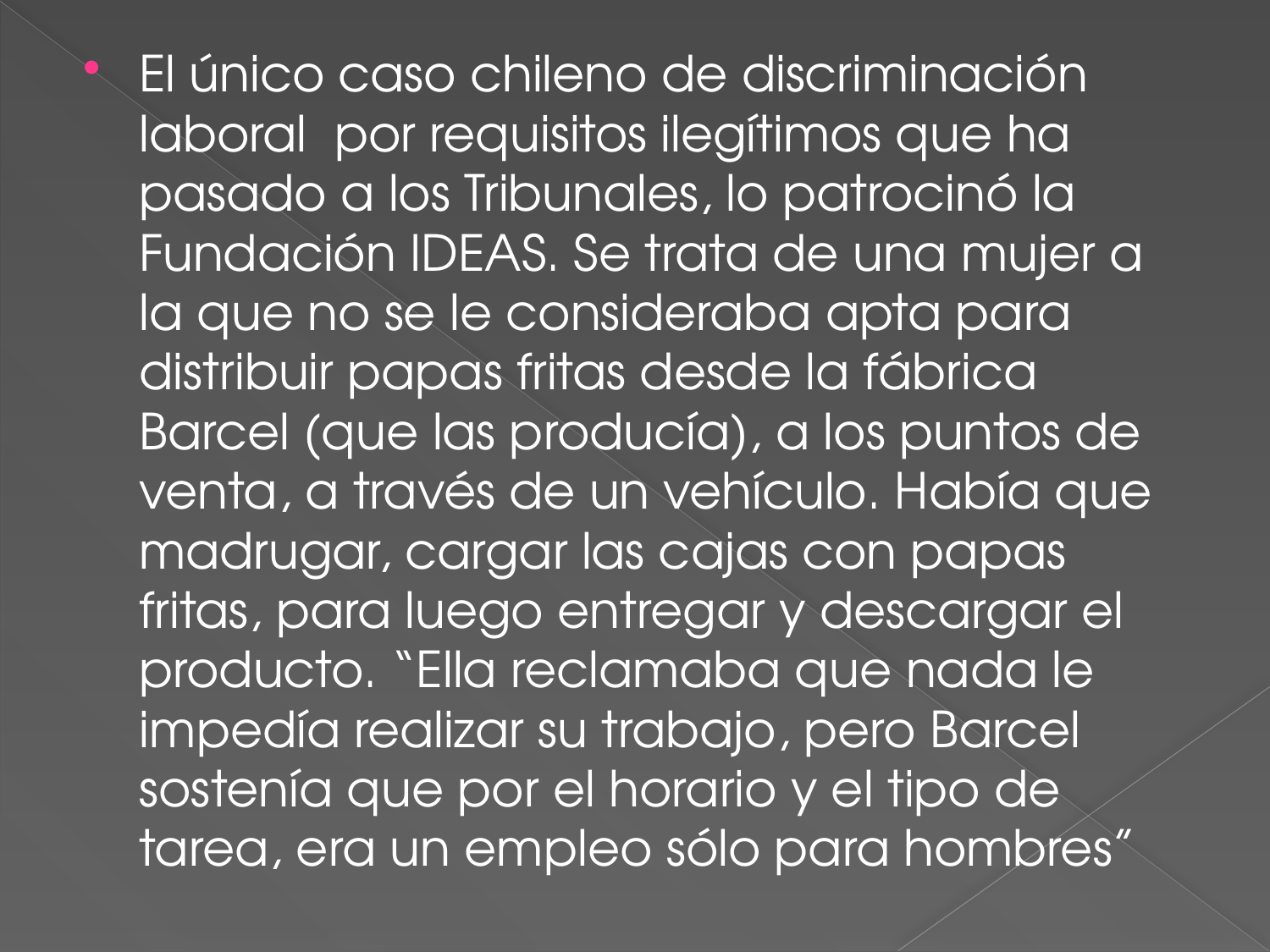

El único caso chileno de discriminación laboral  por requisitos ilegítimos que ha pasado a los Tribunales, lo patrocinó la Fundación IDEAS. Se trata de una mujer a la que no se le consideraba apta para distribuir papas fritas desde la fábrica Barcel (que las producía), a los puntos de venta, a través de un vehículo. Había que madrugar, cargar las cajas con papas fritas, para luego entregar y descargar el producto. “Ella reclamaba que nada le impedía realizar su trabajo, pero Barcel sostenía que por el horario y el tipo de tarea, era un empleo sólo para hombres”